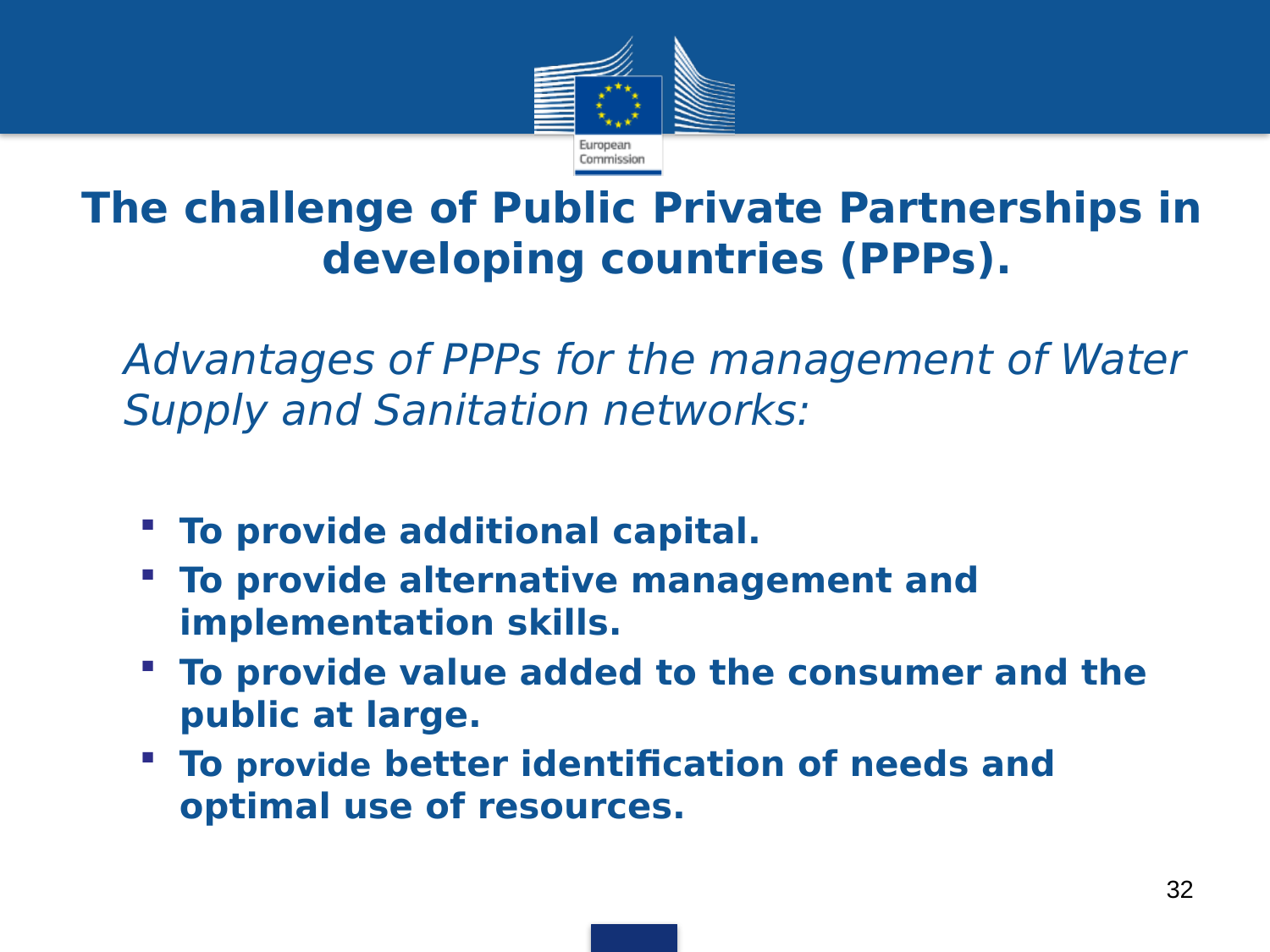

# The challenge of Public Private Partnerships in developing countries (PPPs).
Advantages of PPPs for the management of Water Supply and Sanitation networks:

To provide additional capital.
To provide alternative management and implementation skills.
To provide value added to the consumer and the public at large.
To provide better identification of needs and optimal use of resources.

32